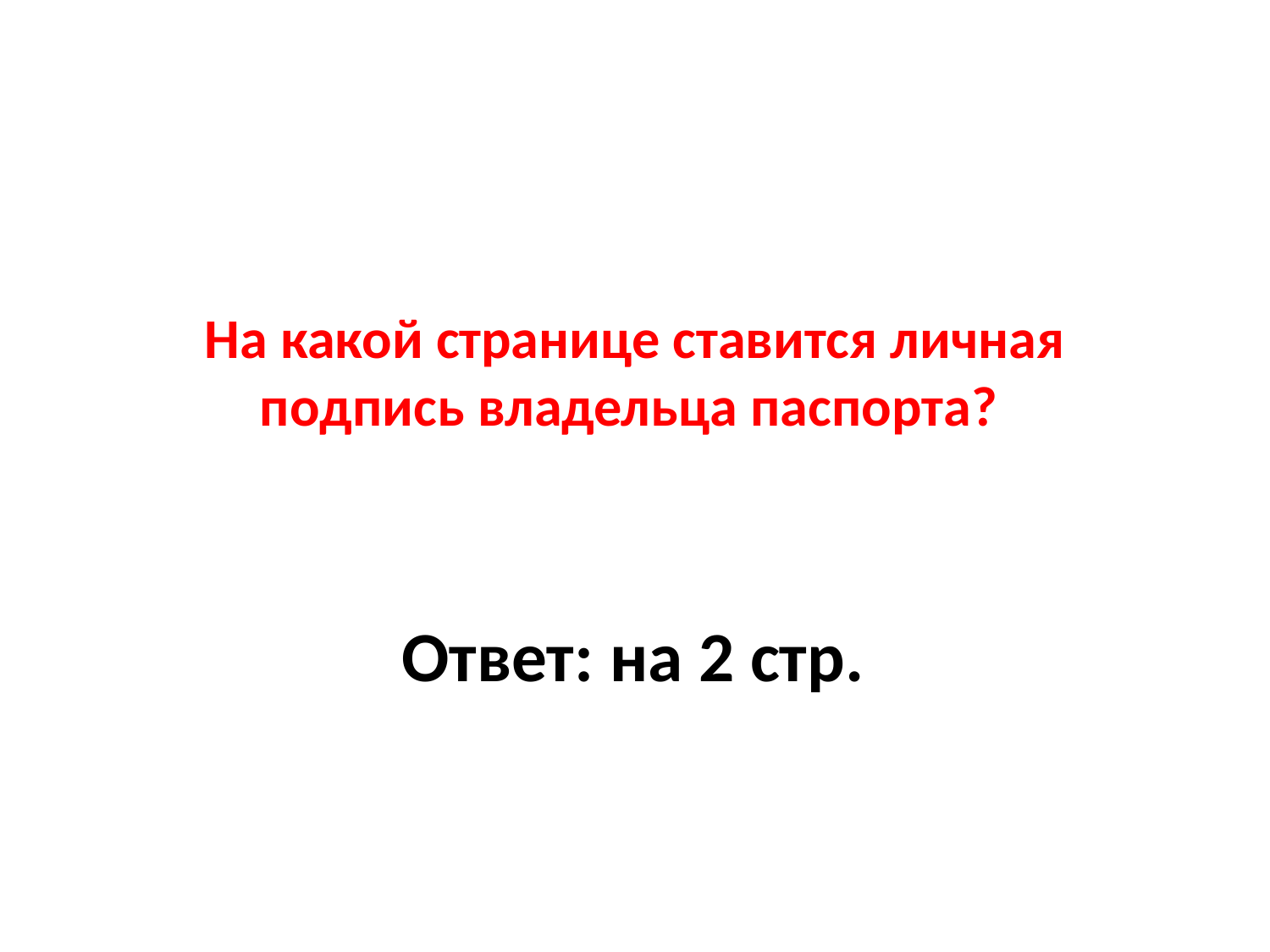

# На какой странице ставится личная подпись владельца паспорта?
Ответ: на 2 стр.